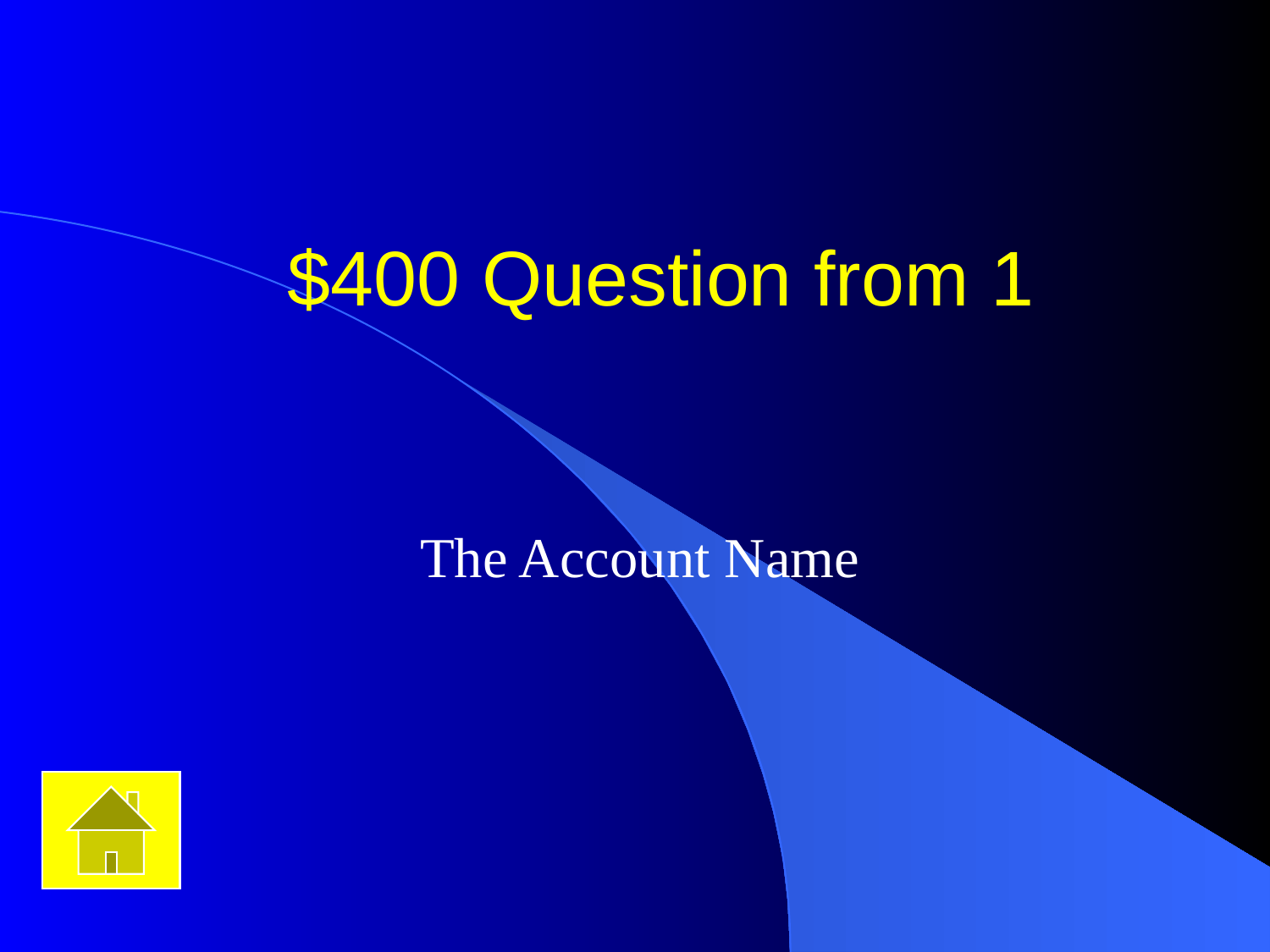

# $400 Question from 1
The Account Name